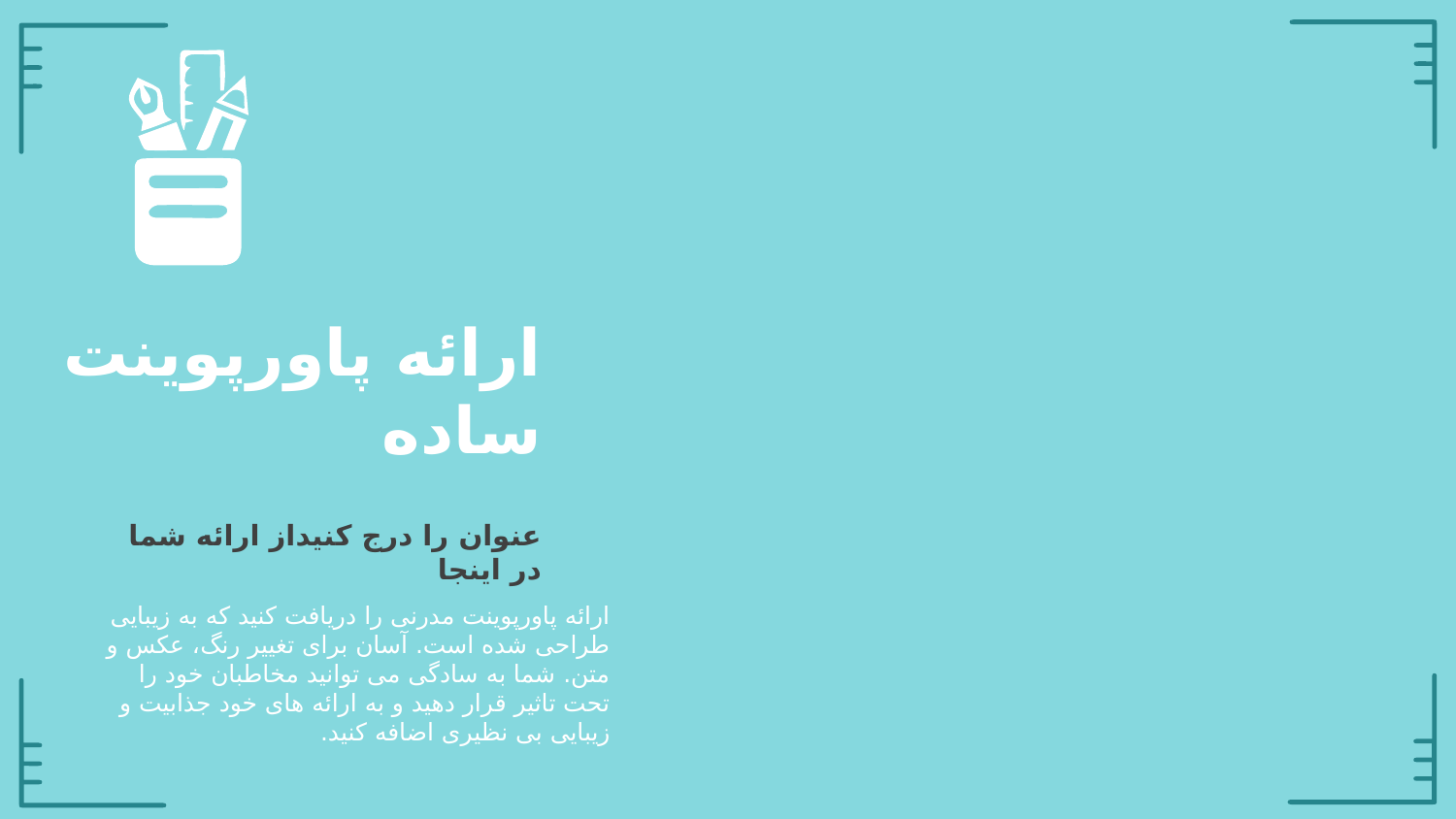

ارائه پاورپوینت ساده
عنوان را درج کنیداز ارائه شما در اینجا

ارائه پاورپوینت مدرنی را دریافت کنید که به زیبایی طراحی شده است. آسان برای تغییر رنگ، عکس و متن. شما به سادگی می توانید مخاطبان خود را تحت تاثیر قرار دهید و به ارائه های خود جذابیت و زیبایی بی نظیری اضافه کنید.